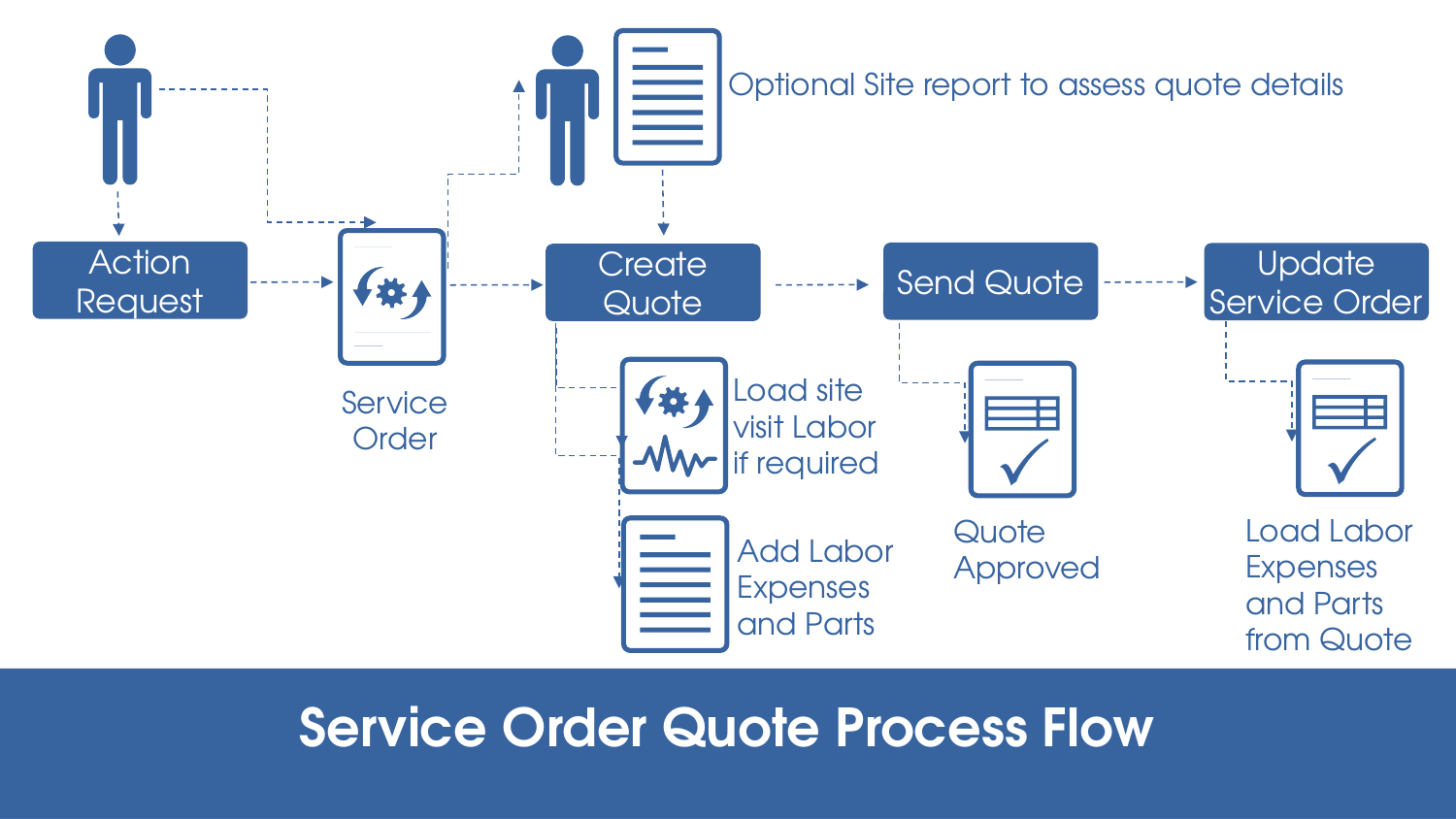

Optional Site report to assess quote details

Action Request
Send Quote
Update Service Order
Create Quote

Load site visit Labor
if required

Service Order

Quote Approved
Load Labor Expenses and Parts from Quote

Add Labor Expenses and Parts

170
Service Order Quote Process Flow